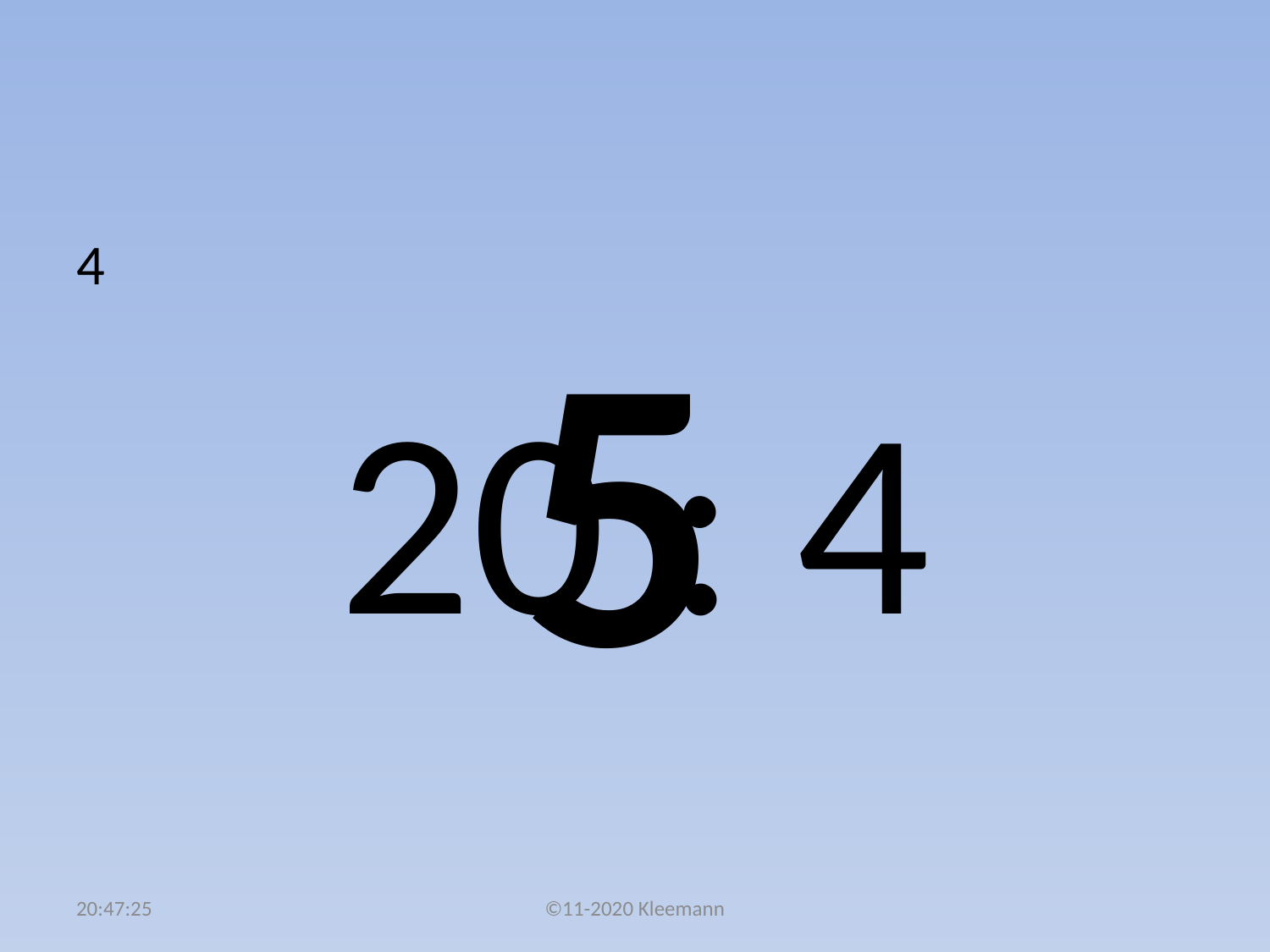

#
4
20 : 4
5
20:47:25
©11-2020 Kleemann